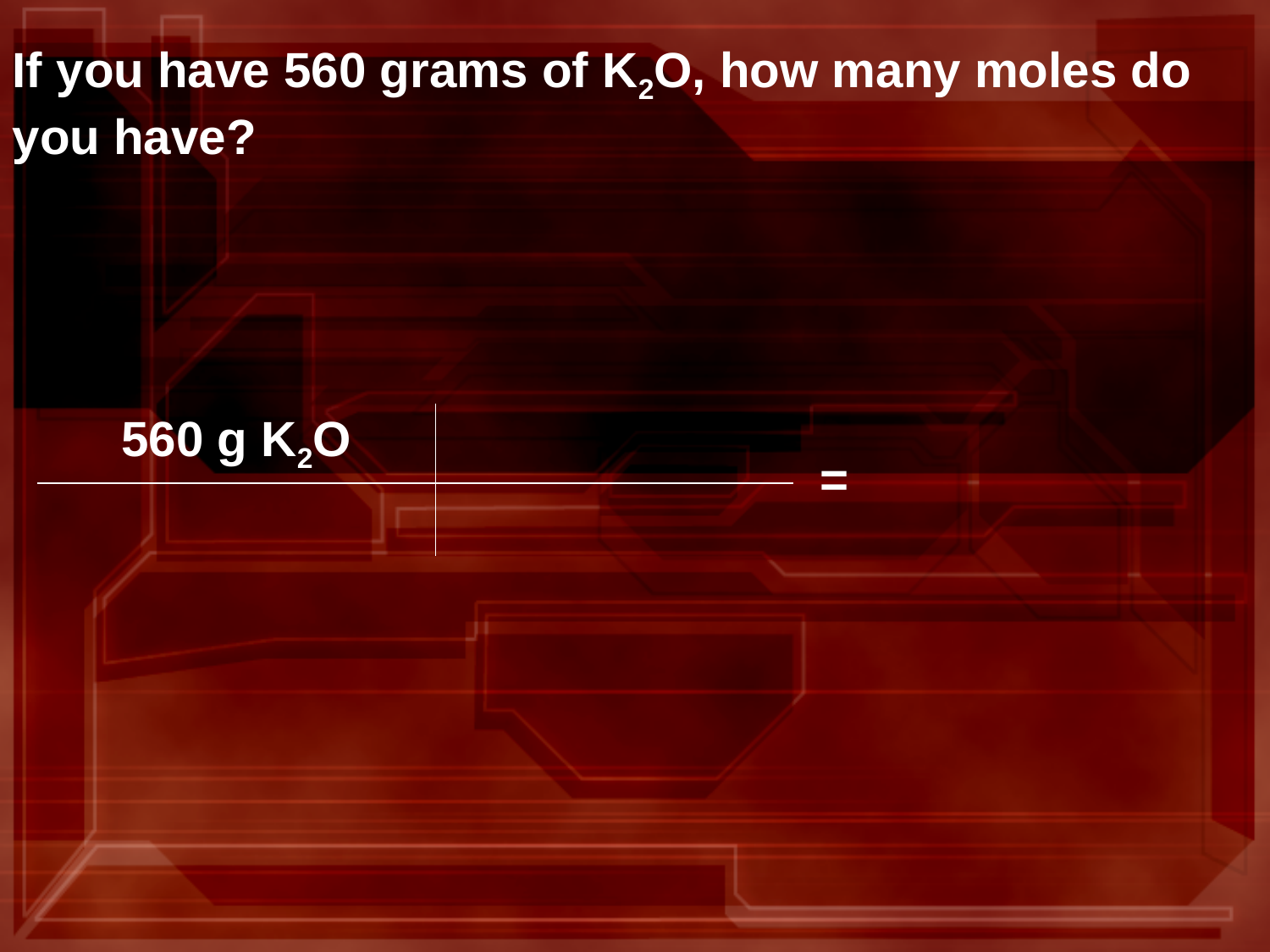

If you have 560 grams of K2O, how many moles do you have?
| 560 g K2O |  | = |
| --- | --- | --- |
|  |  |  |